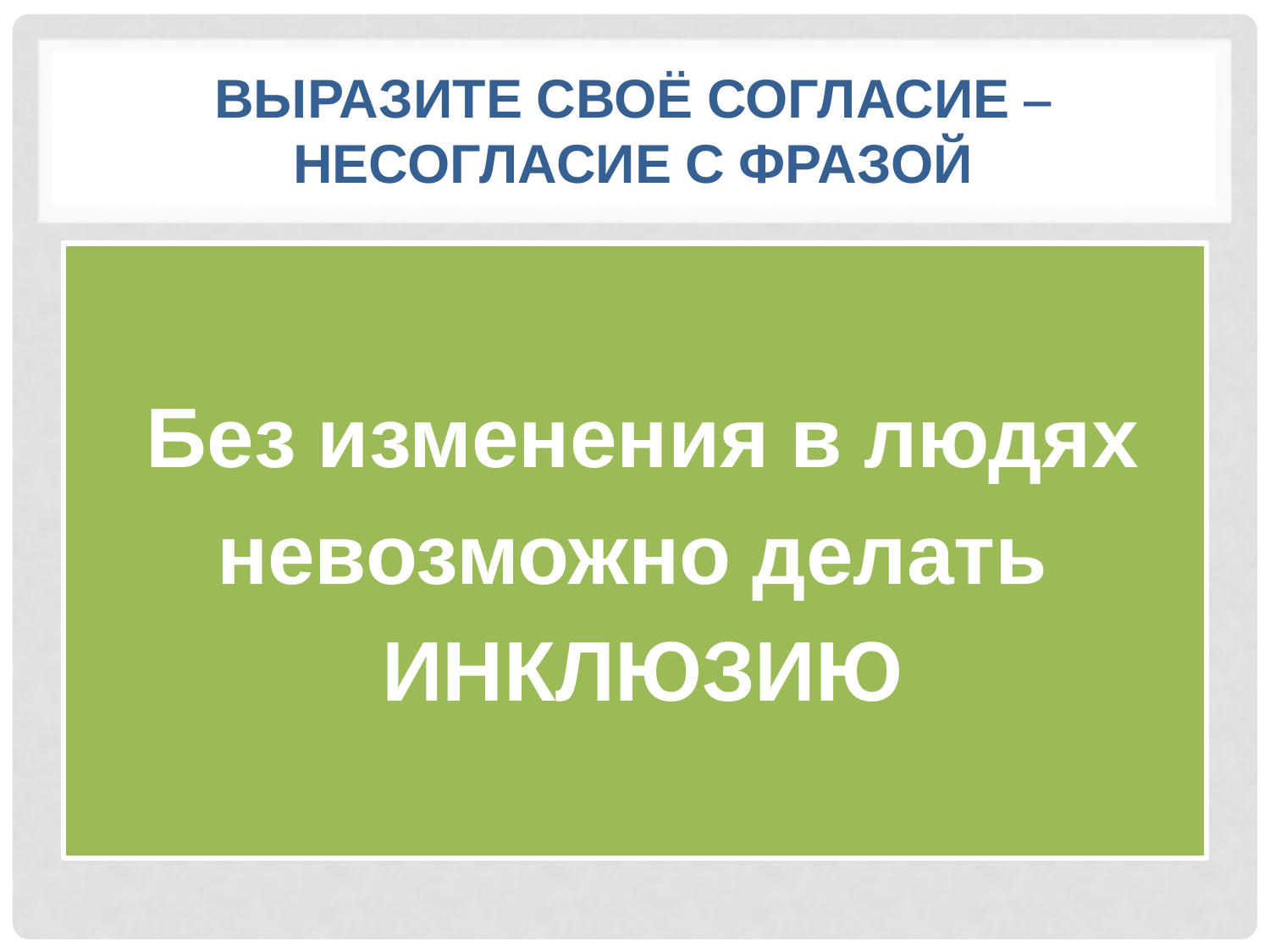

# Выразите своё согласие – несогласие с фразой

Без изменения в людях невозможно делать  ИНКЛЮЗИЮ